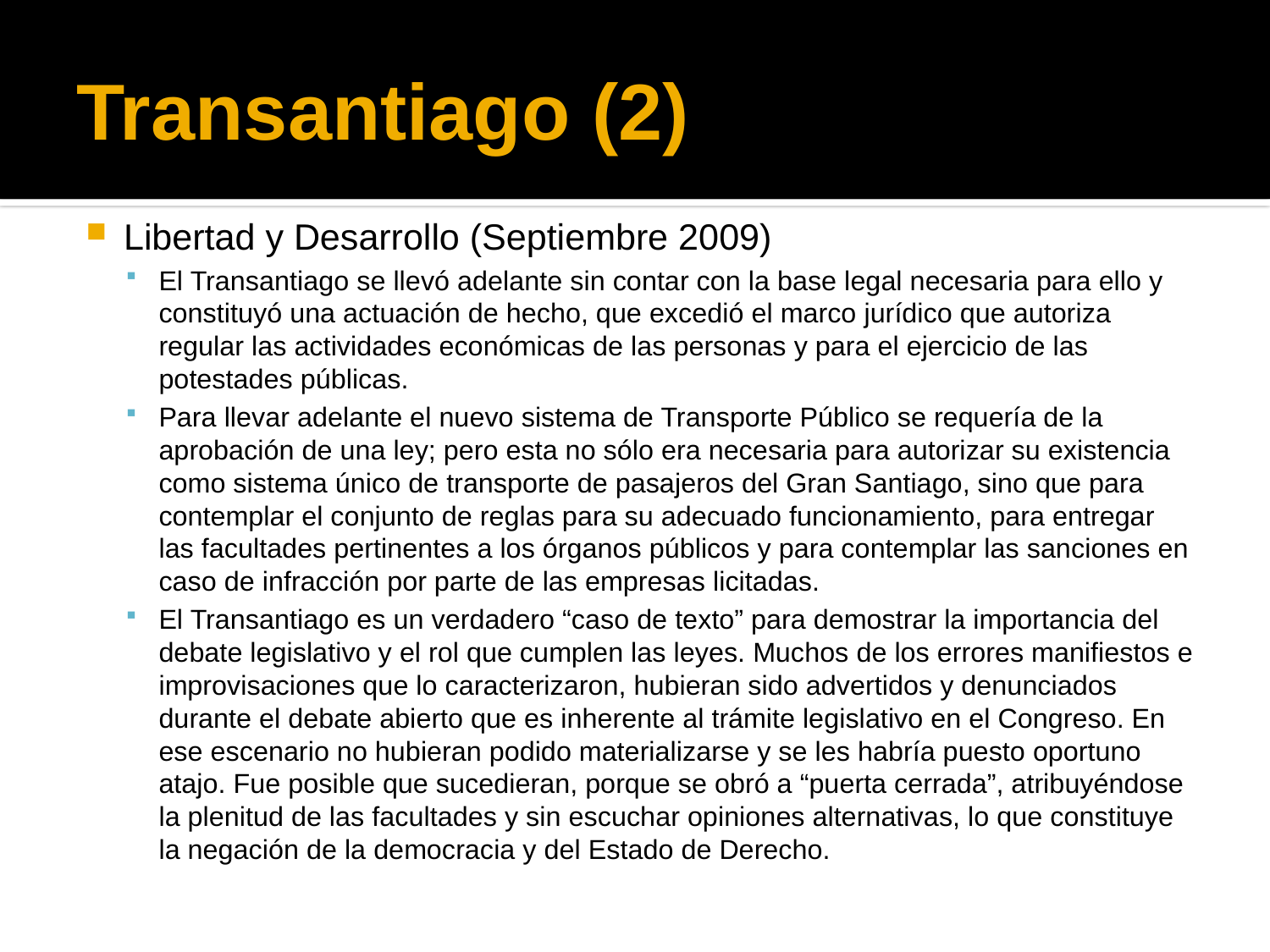

# Transantiago (2)
Libertad y Desarrollo (Septiembre 2009)
El Transantiago se llevó adelante sin contar con la base legal necesaria para ello y constituyó una actuación de hecho, que excedió el marco jurídico que autoriza regular las actividades económicas de las personas y para el ejercicio de las potestades públicas.
Para llevar adelante el nuevo sistema de Transporte Público se requería de la aprobación de una ley; pero esta no sólo era necesaria para autorizar su existencia como sistema único de transporte de pasajeros del Gran Santiago, sino que para contemplar el conjunto de reglas para su adecuado funcionamiento, para entregar las facultades pertinentes a los órganos públicos y para contemplar las sanciones en caso de infracción por parte de las empresas licitadas.
El Transantiago es un verdadero “caso de texto” para demostrar la importancia del debate legislativo y el rol que cumplen las leyes. Muchos de los errores manifiestos e improvisaciones que lo caracterizaron, hubieran sido advertidos y denunciados durante el debate abierto que es inherente al trámite legislativo en el Congreso. En ese escenario no hubieran podido materializarse y se les habría puesto oportuno atajo. Fue posible que sucedieran, porque se obró a “puerta cerrada”, atribuyéndose la plenitud de las facultades y sin escuchar opiniones alternativas, lo que constituye la negación de la democracia y del Estado de Derecho.